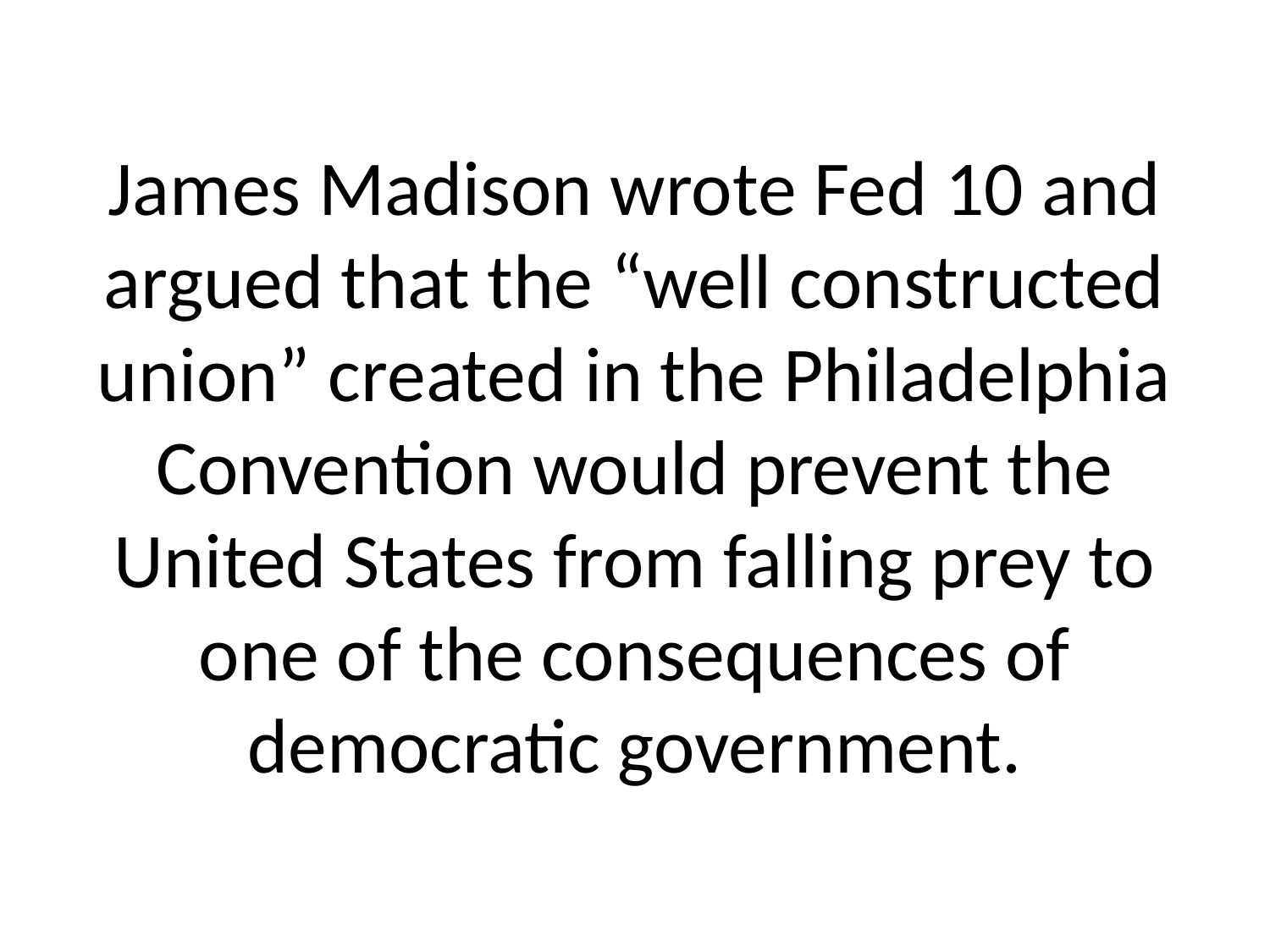

# James Madison wrote Fed 10 and argued that the “well constructed union” created in the Philadelphia Convention would prevent the United States from falling prey to one of the consequences of democratic government.